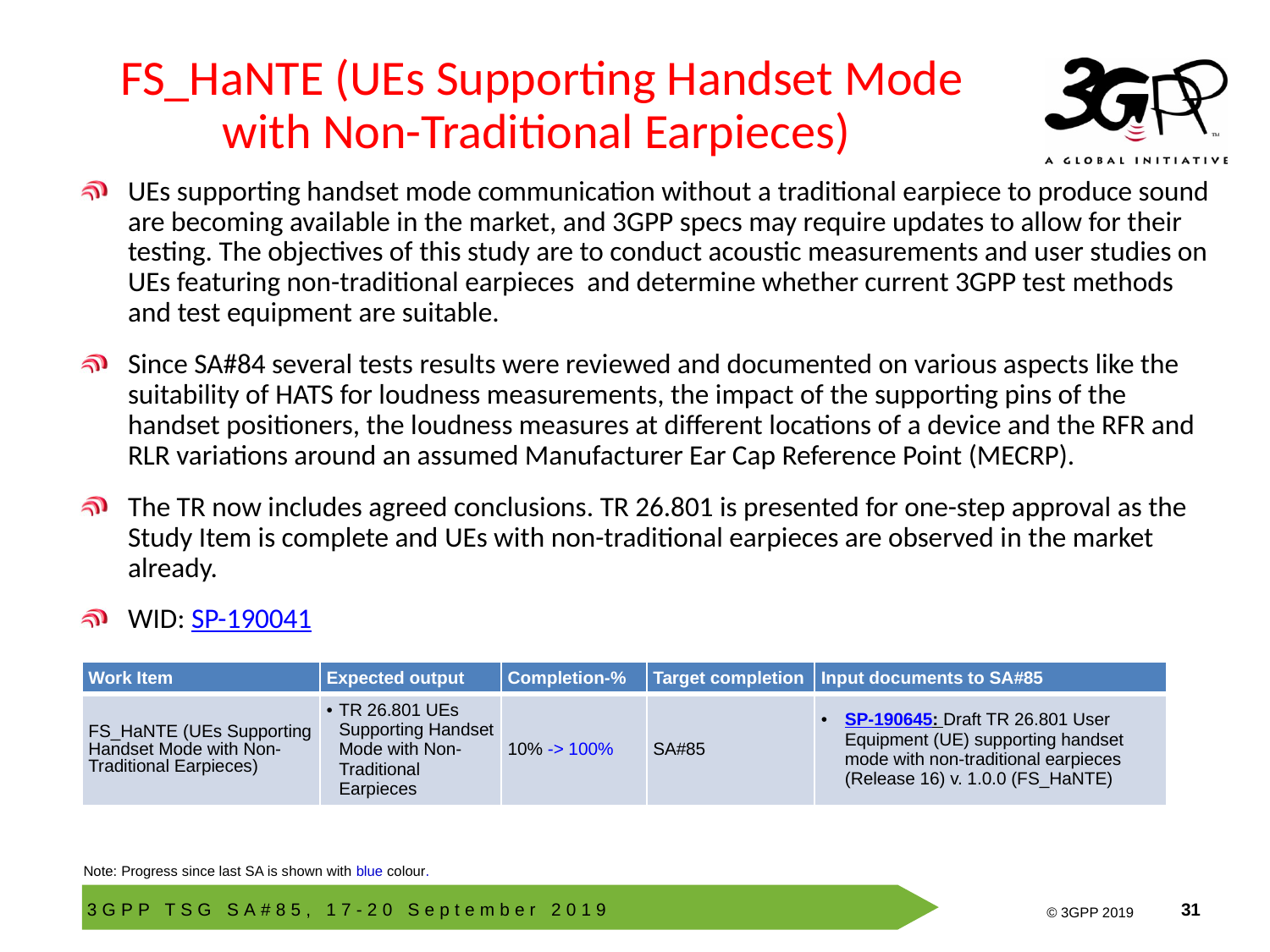

# FS_HaNTE (UEs Supporting Handset Mode with Non-Traditional Earpieces)
UEs supporting handset mode communication without a traditional earpiece to produce sound are becoming available in the market, and 3GPP specs may require updates to allow for their testing. The objectives of this study are to conduct acoustic measurements and user studies on UEs featuring non-traditional earpieces  and determine whether current 3GPP test methods and test equipment are suitable.
Since SA#84 several tests results were reviewed and documented on various aspects like the suitability of HATS for loudness measurements, the impact of the supporting pins of the handset positioners, the loudness measures at different locations of a device and the RFR and RLR variations around an assumed Manufacturer Ear Cap Reference Point (MECRP).
The TR now includes agreed conclusions. TR 26.801 is presented for one-step approval as the Study Item is complete and UEs with non-traditional earpieces are observed in the market already.
WID: SP-190041

| Work Item | Expected output | Completion-% | Target completion | Input documents to SA#85 |
| --- | --- | --- | --- | --- |
| FS\_HaNTE (UEs Supporting Handset Mode with Non-Traditional Earpieces) | TR 26.801 UEs Supporting Handset Mode with Non-Traditional Earpieces | 10% -> 100% | SA#85 | SP-190645: Draft TR 26.801 User Equipment (UE) supporting handset mode with non-traditional earpieces (Release 16) v. 1.0.0 (FS\_HaNTE) |
Note: Progress since last SA is shown with blue colour.